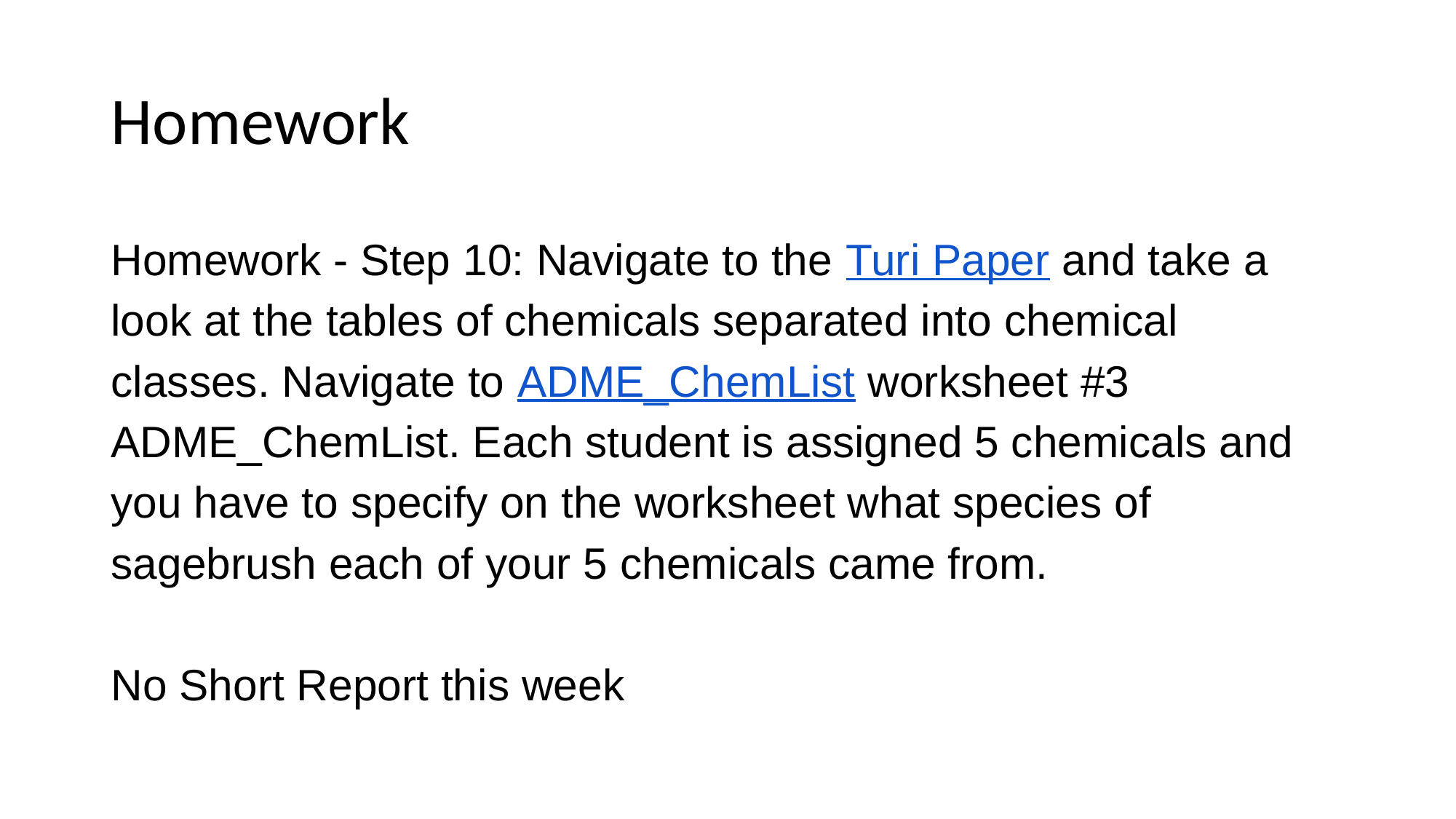

# Homework
Homework - Step 10: Navigate to the Turi Paper and take a look at the tables of chemicals separated into chemical classes. Navigate to ADME_ChemList worksheet #3 ADME_ChemList. Each student is assigned 5 chemicals and you have to specify on the worksheet what species of sagebrush each of your 5 chemicals came from.

No Short Report this week